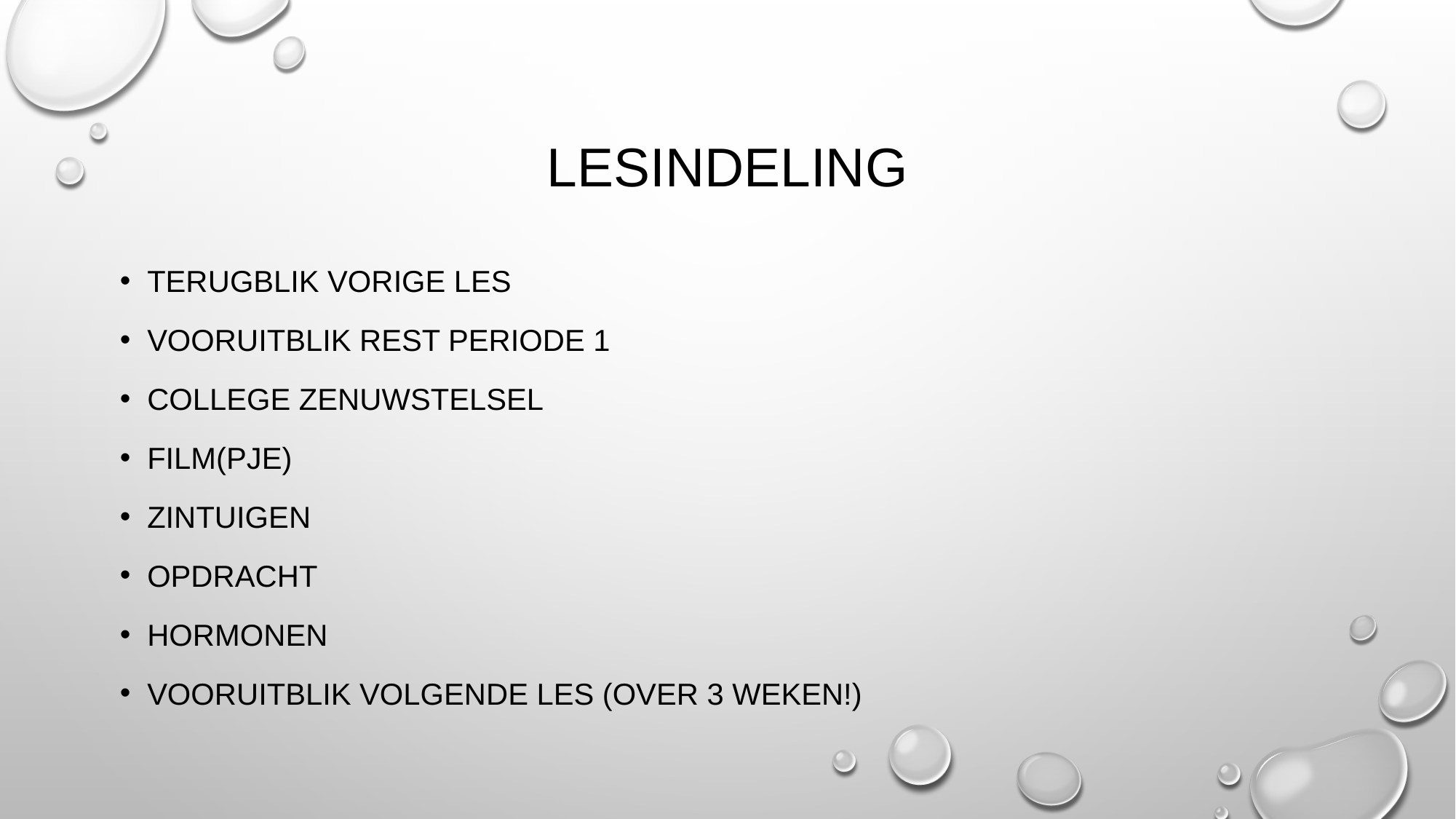

# Lesindeling
Terugblik vorige les
Vooruitblik rest periode 1
College zenuwstelsel
Film(pje)
Zintuigen
Opdracht
Hormonen
Vooruitblik volgende les (over 3 weken!)